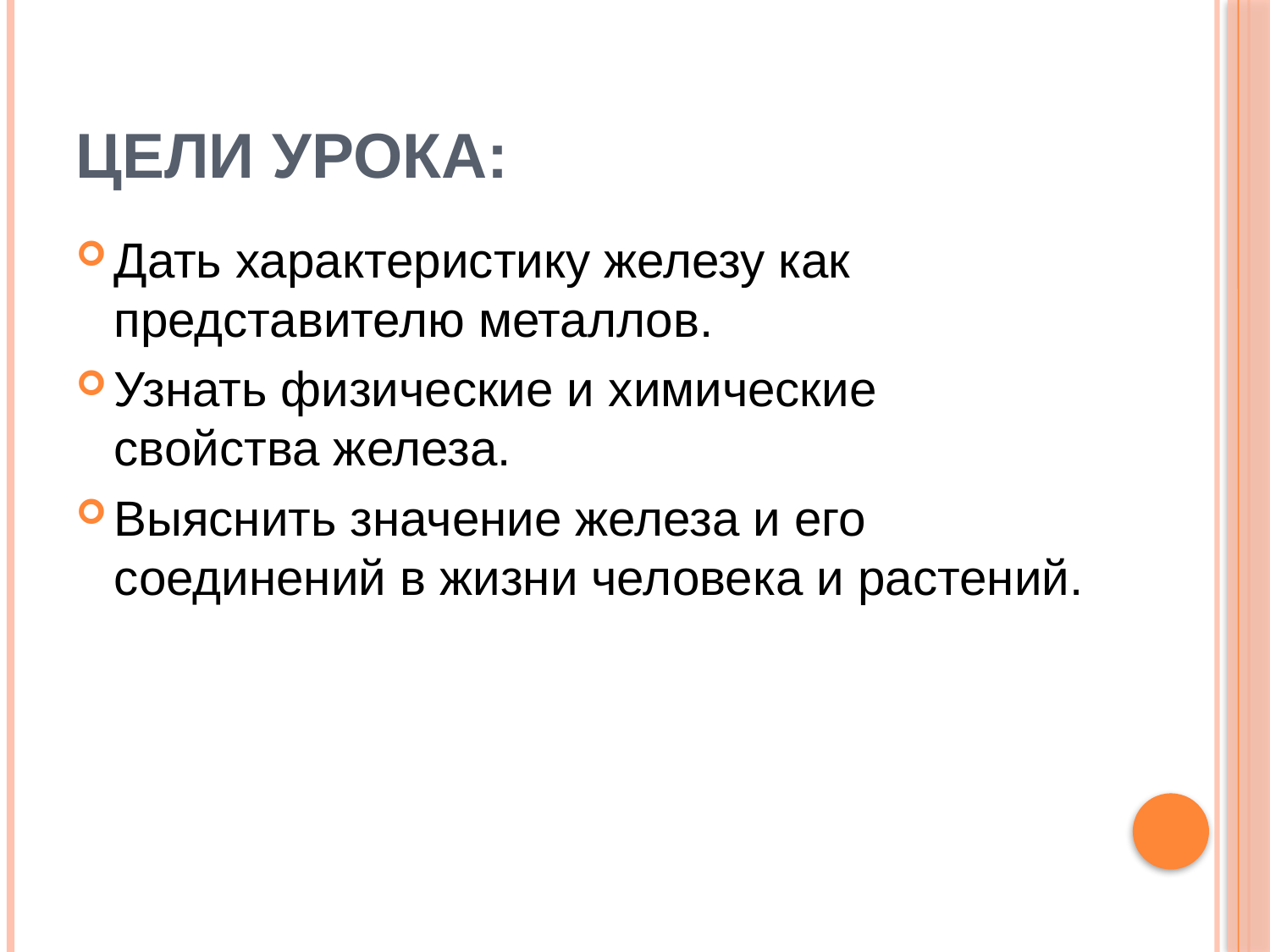

# Цели урока:
Дать характеристику железу как представителю металлов.
Узнать физические и химические свойства железа.
Выяснить значение железа и его соединений в жизни человека и растений.